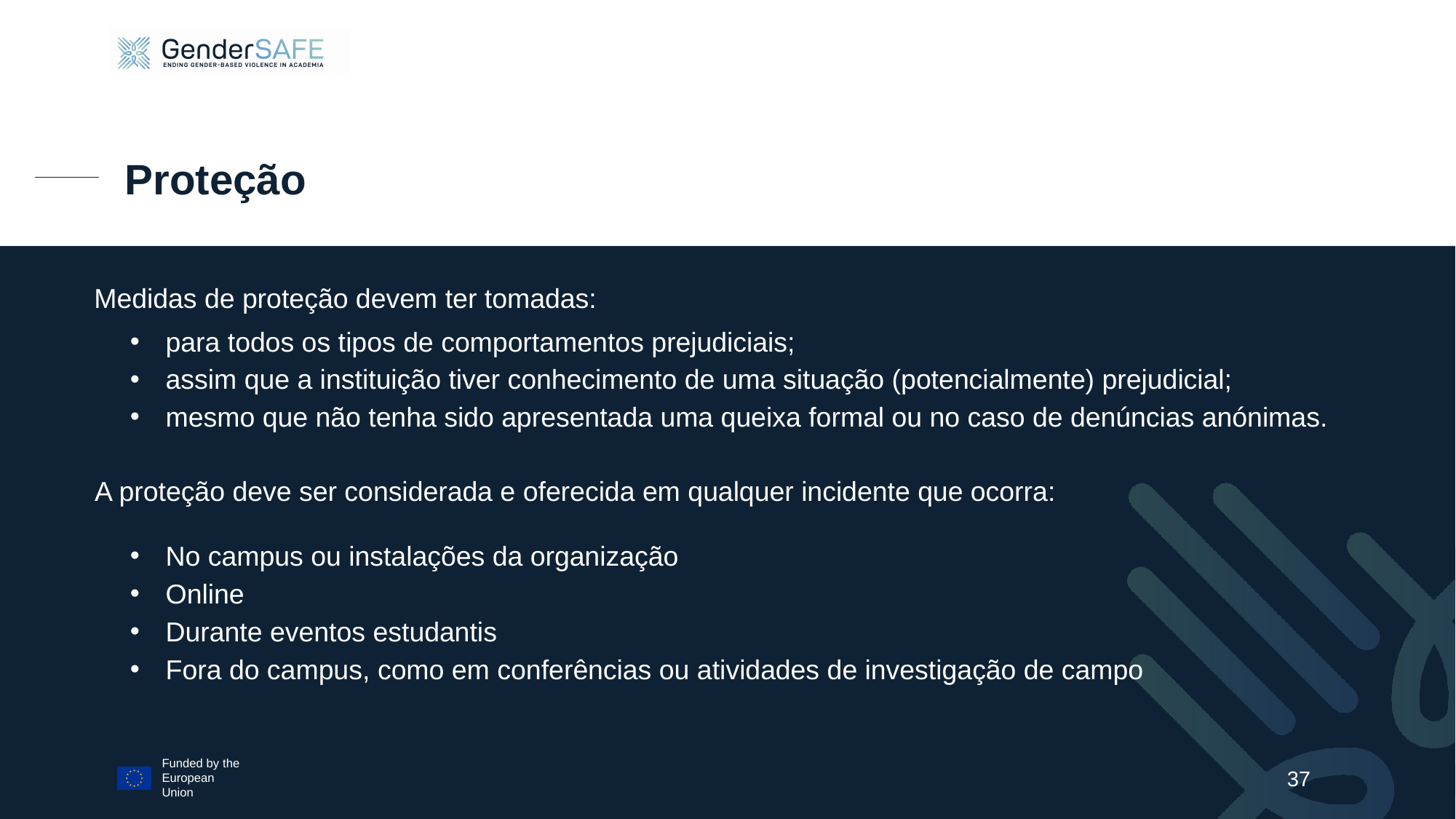

# Proteção
Medidas de proteção devem ter tomadas:
para todos os tipos de comportamentos prejudiciais;
assim que a instituição tiver conhecimento de uma situação (potencialmente) prejudicial;
mesmo que não tenha sido apresentada uma queixa formal ou no caso de denúncias anónimas.
A proteção deve ser considerada e oferecida em qualquer incidente que ocorra:
No campus ou instalações da organização
Online
Durante eventos estudantis
Fora do campus, como em conferências ou atividades de investigação de campo